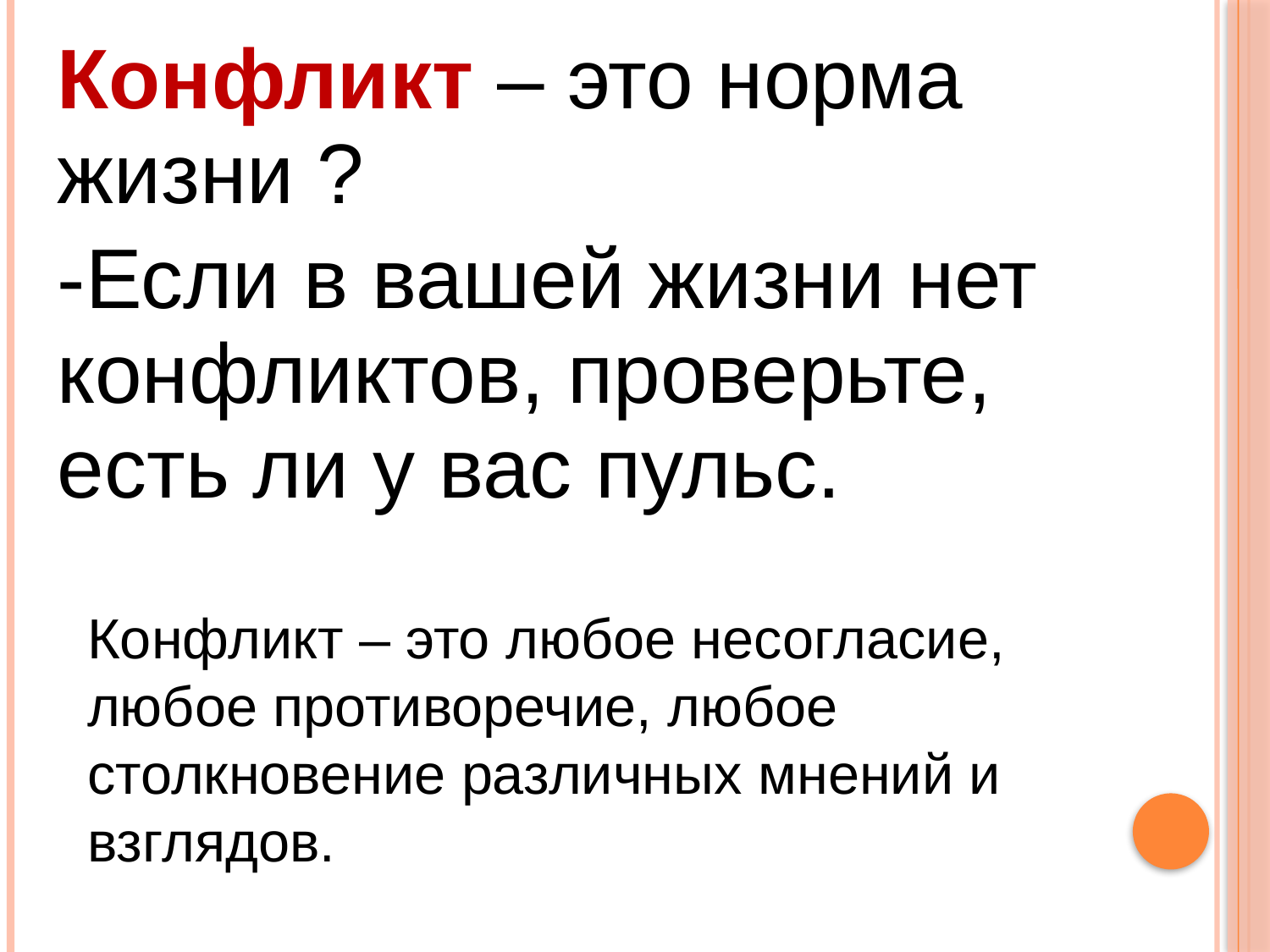

Конфликт – это норма жизни ?
-Если в вашей жизни нет конфликтов, проверьте, есть ли у вас пульс.
Конфликт – это любое несогласие, любое противоречие, любое столкновение различных мнений и взглядов.